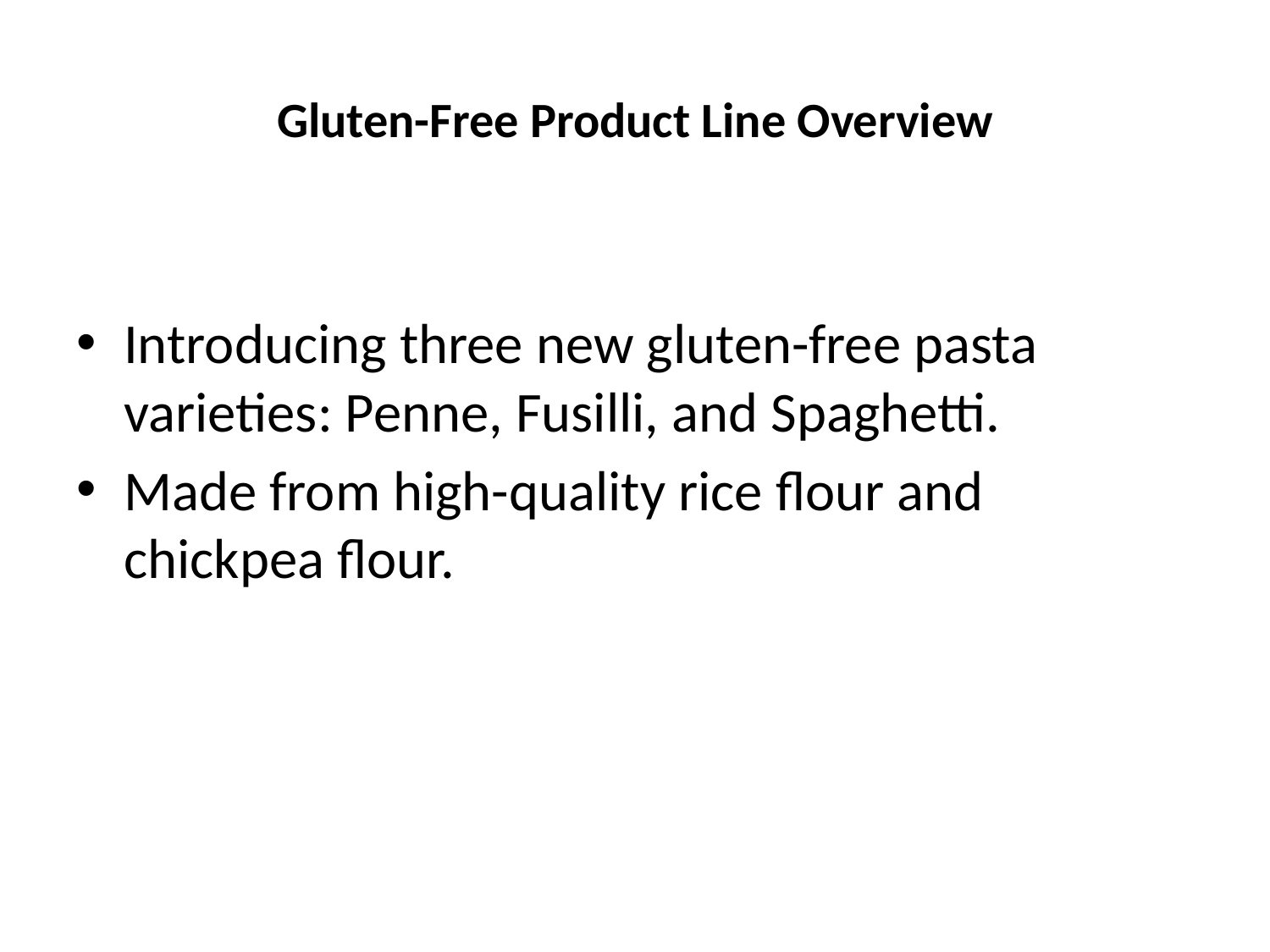

# Gluten-Free Product Line Overview

Introducing three new gluten-free pasta varieties: Penne, Fusilli, and Spaghetti.
Made from high-quality rice flour and chickpea flour.